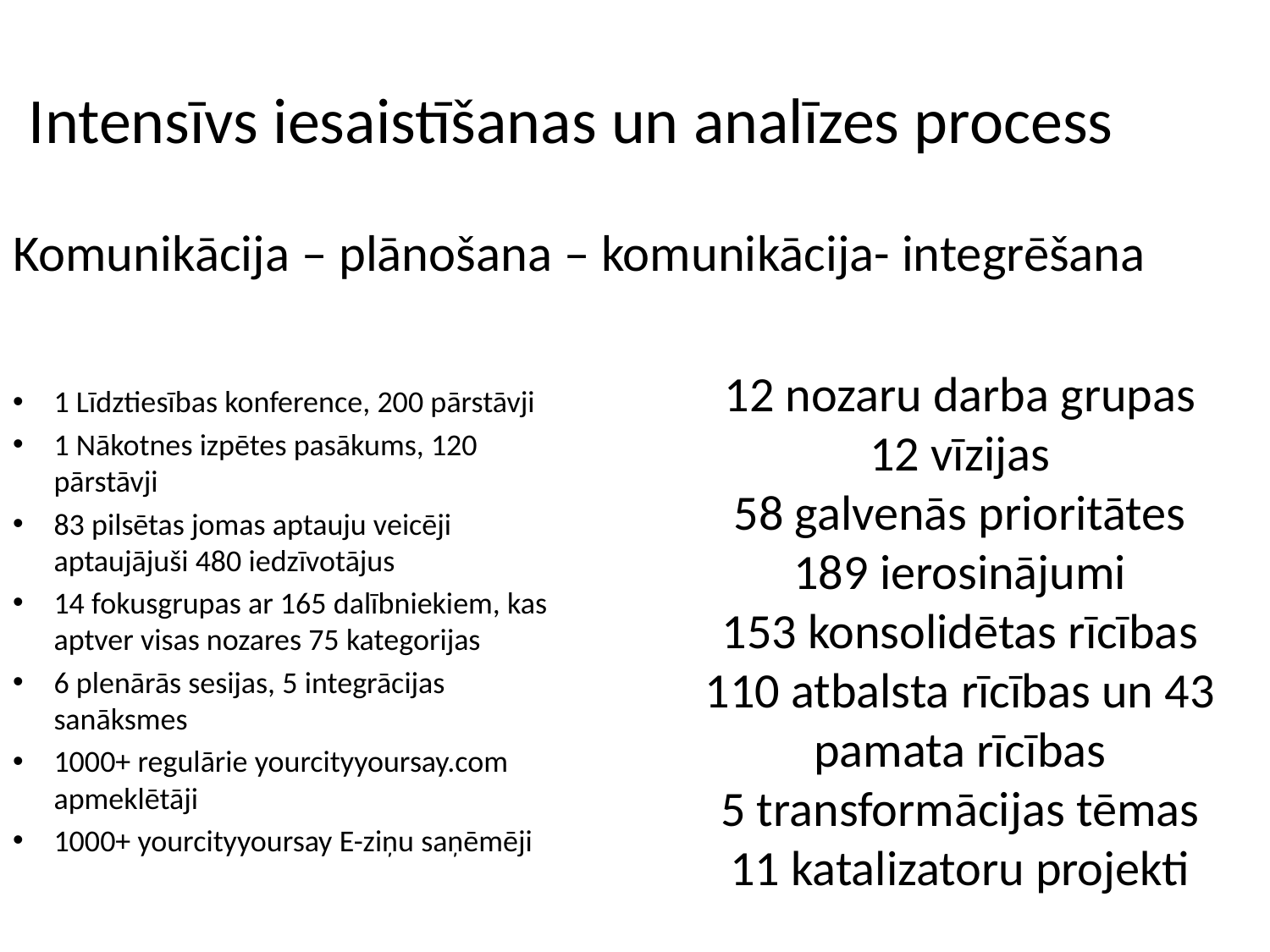

Intensīvs iesaistīšanas un analīzes process
Komunikācija – plānošana – komunikācija- integrēšana
12 nozaru darba grupas
12 vīzijas
58 galvenās prioritātes
189 ierosinājumi
153 konsolidētas rīcības
110 atbalsta rīcības un 43 pamata rīcības
5 transformācijas tēmas
11 katalizatoru projekti

1 Līdztiesības konference, 200 pārstāvji
1 Nākotnes izpētes pasākums, 120 pārstāvji
83 pilsētas jomas aptauju veicēji aptaujājuši 480 iedzīvotājus
14 fokusgrupas ar 165 dalībniekiem, kas aptver visas nozares 75 kategorijas
6 plenārās sesijas, 5 integrācijas sanāksmes
1000+ regulārie yourcityyoursay.com apmeklētāji
1000+ yourcityyoursay E-ziņu saņēmēji